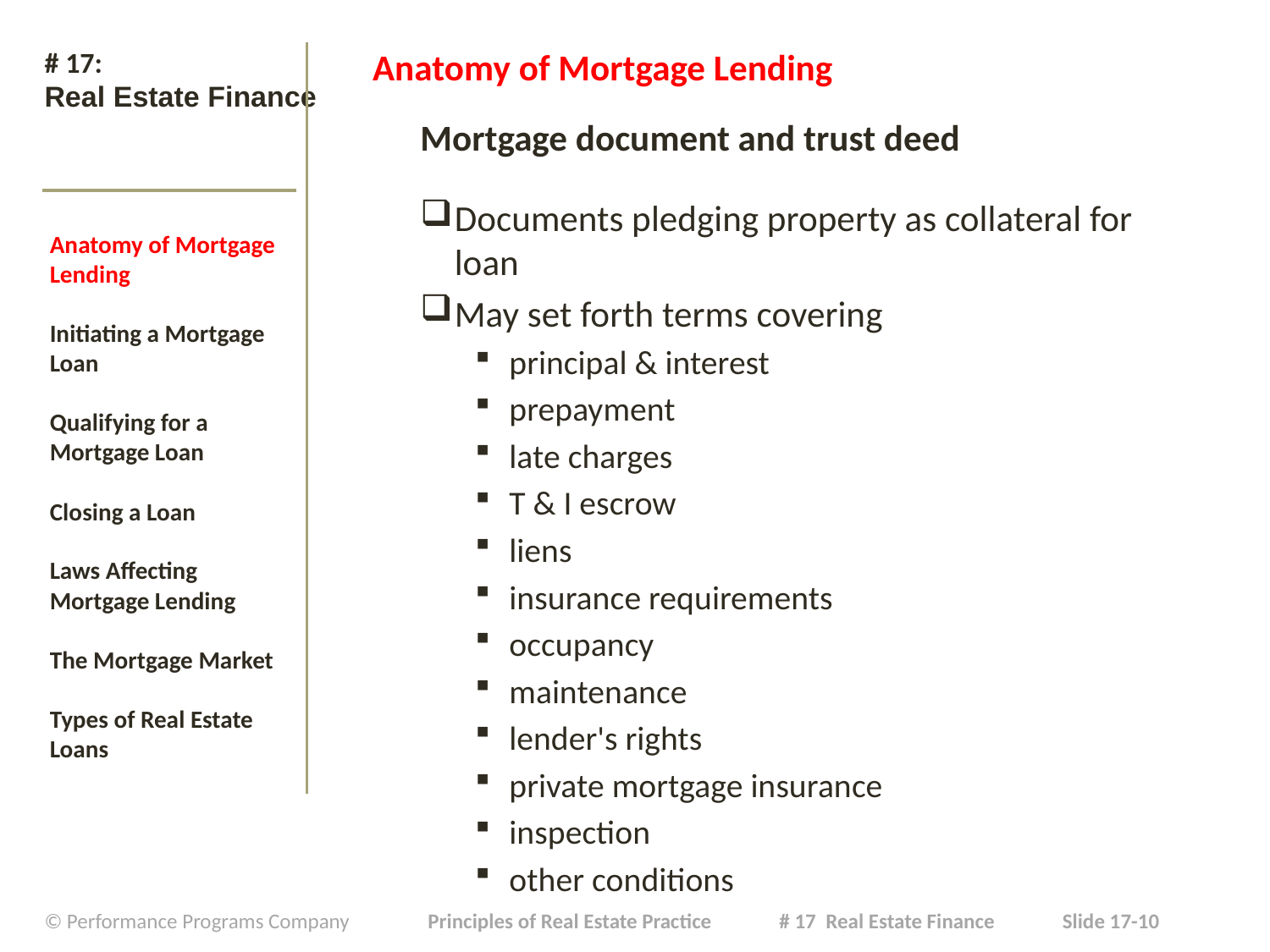

# # 17: Real Estate Finance
Anatomy of Mortgage Lending

Mortgage document and trust deed

Documents pledging property as collateral for  loan
May set forth terms covering
principal & interest
prepayment
late charges
T & I escrow
liens
insurance requirements
occupancy
maintenance
lender's rights
private mortgage insurance
inspection
other conditions

Anatomy of Mortgage Lending

Initiating a Mortgage Loan

Qualifying for a Mortgage Loan

Closing a Loan

Laws Affecting Mortgage Lending

The Mortgage Market

Types of Real Estate Loans

| © Performance Programs Company Principles of Real Estate Practice # 17 Real Estate Finance Slide 17-10 |
| --- |